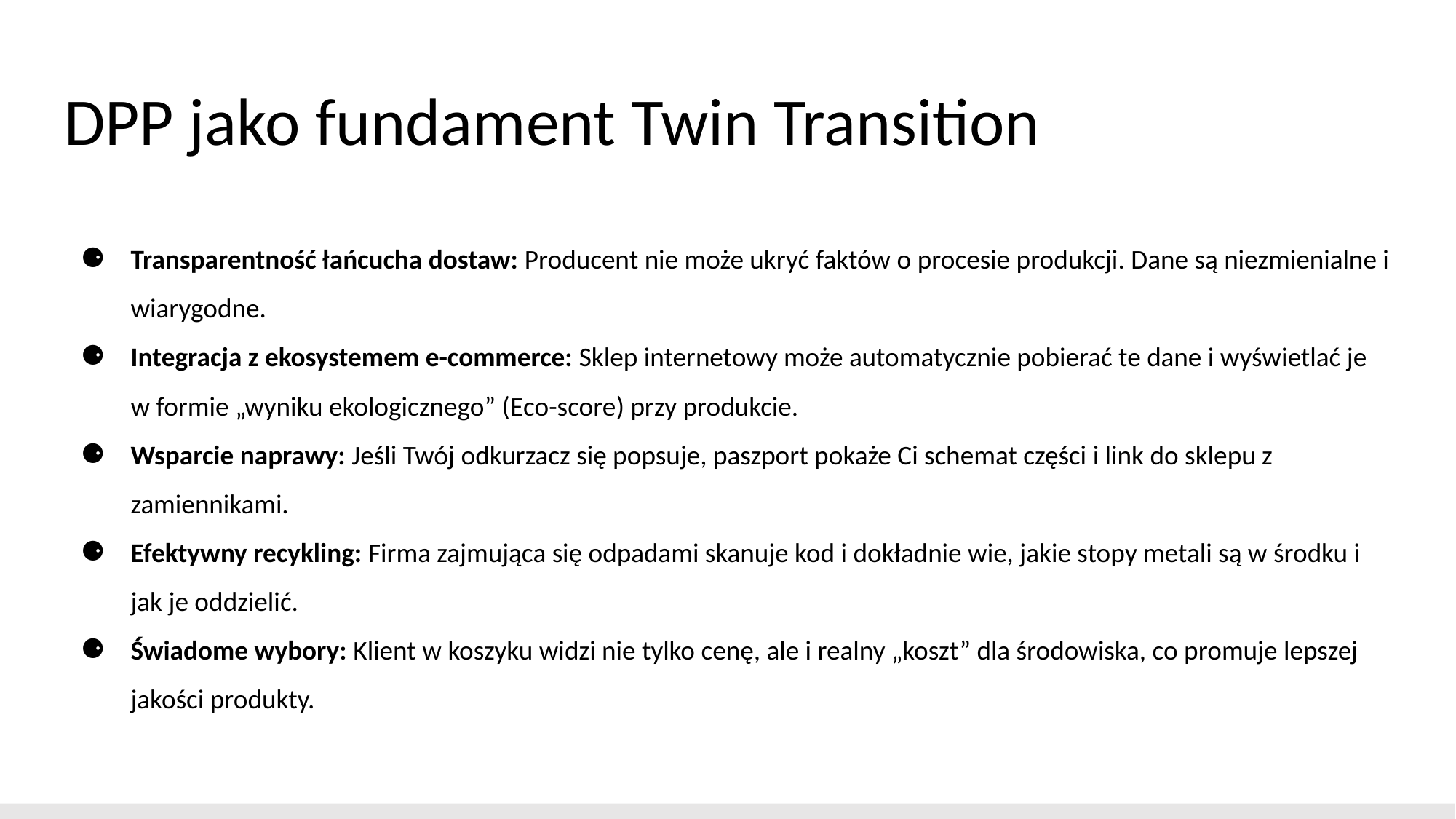

# DPP jako fundament Twin Transition
Transparentność łańcucha dostaw: Producent nie może ukryć faktów o procesie produkcji. Dane są niezmienialne i wiarygodne.
Integracja z ekosystemem e-commerce: Sklep internetowy może automatycznie pobierać te dane i wyświetlać je w formie „wyniku ekologicznego” (Eco-score) przy produkcie.
Wsparcie naprawy: Jeśli Twój odkurzacz się popsuje, paszport pokaże Ci schemat części i link do sklepu z zamiennikami.
Efektywny recykling: Firma zajmująca się odpadami skanuje kod i dokładnie wie, jakie stopy metali są w środku i jak je oddzielić.
Świadome wybory: Klient w koszyku widzi nie tylko cenę, ale i realny „koszt” dla środowiska, co promuje lepszej jakości produkty.